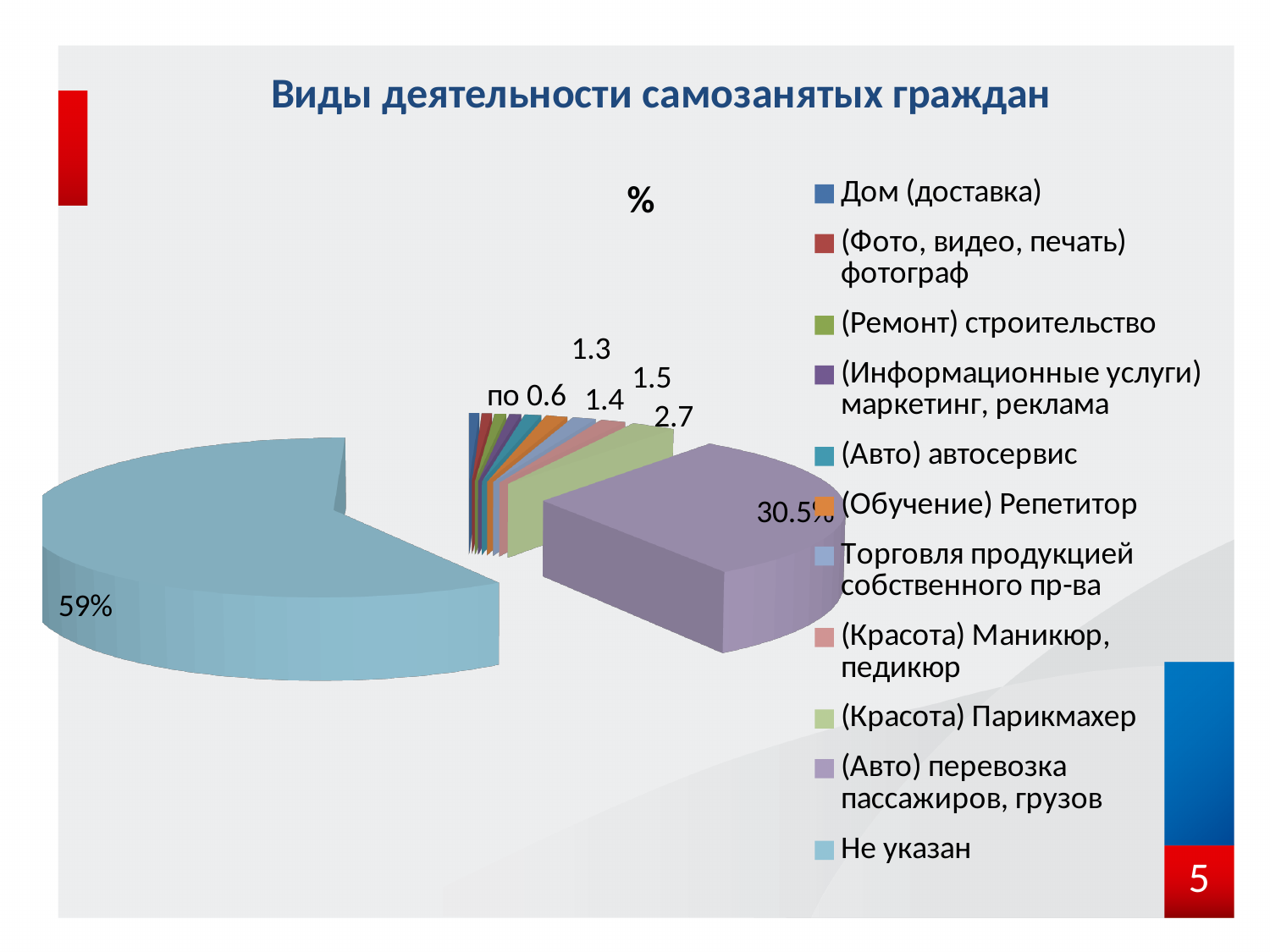

# Виды деятельности самозанятых граждан

[unsupported chart]

5